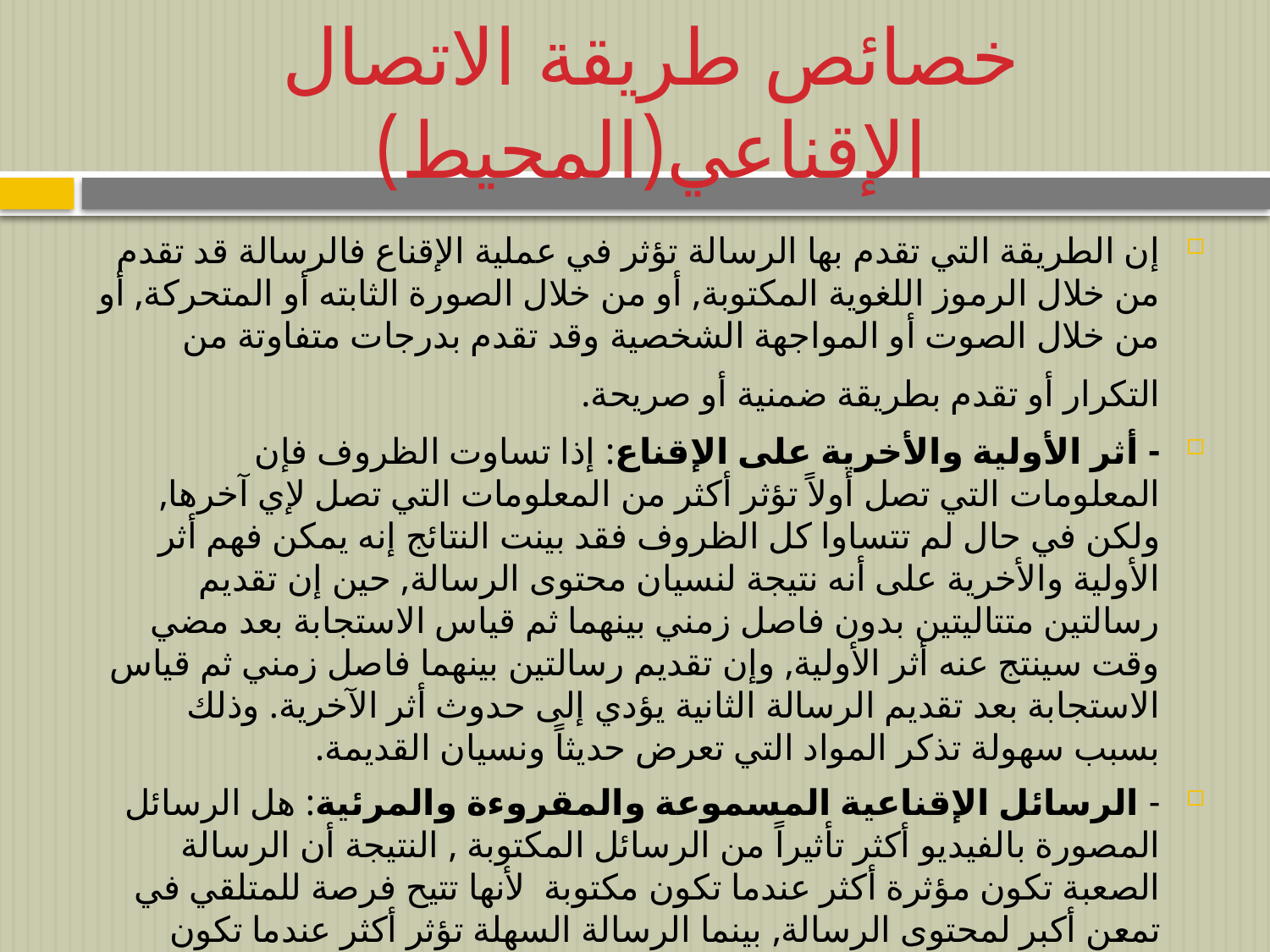

# خصائص طريقة الاتصال الإقناعي(المحيط)
إن الطريقة التي تقدم بها الرسالة تؤثر في عملية الإقناع فالرسالة قد تقدم من خلال الرموز اللغوية المكتوبة, أو من خلال الصورة الثابته أو المتحركة, أو من خلال الصوت أو المواجهة الشخصية وقد تقدم بدرجات متفاوتة من التكرار أو تقدم بطريقة ضمنية أو صريحة.
- أثر الأولية والأخرية على الإقناع: إذا تساوت الظروف فإن المعلومات التي تصل أولاً تؤثر أكثر من المعلومات التي تصل لإي آخرها, ولكن في حال لم تتساوا كل الظروف فقد بينت النتائج إنه يمكن فهم أثر الأولية والأخرية على أنه نتيجة لنسيان محتوى الرسالة, حين إن تقديم رسالتين متتاليتين بدون فاصل زمني بينهما ثم قياس الاستجابة بعد مضي وقت سينتج عنه أثر الأولية, وإن تقديم رسالتين بينهما فاصل زمني ثم قياس الاستجابة بعد تقديم الرسالة الثانية يؤدي إلى حدوث أثر الآخرية. وذلك بسبب سهولة تذكر المواد التي تعرض حديثاً ونسيان القديمة.
- الرسائل الإقناعية المسموعة والمقروءة والمرئية: هل الرسائل المصورة بالفيديو أكثر تأثيراً من الرسائل المكتوبة , النتيجة أن الرسالة الصعبة تكون مؤثرة أكثر عندما تكون مكتوبة  لأنها تتيح فرصة للمتلقي في تمعن أكبر لمحتوى الرسالة, بينما الرسالة السهلة تؤثر أكثر عندما تكون مصورة بالفيديو وذلك لان العرض لا يمكن المتلقي من التمعن في محتوى الرسالة.